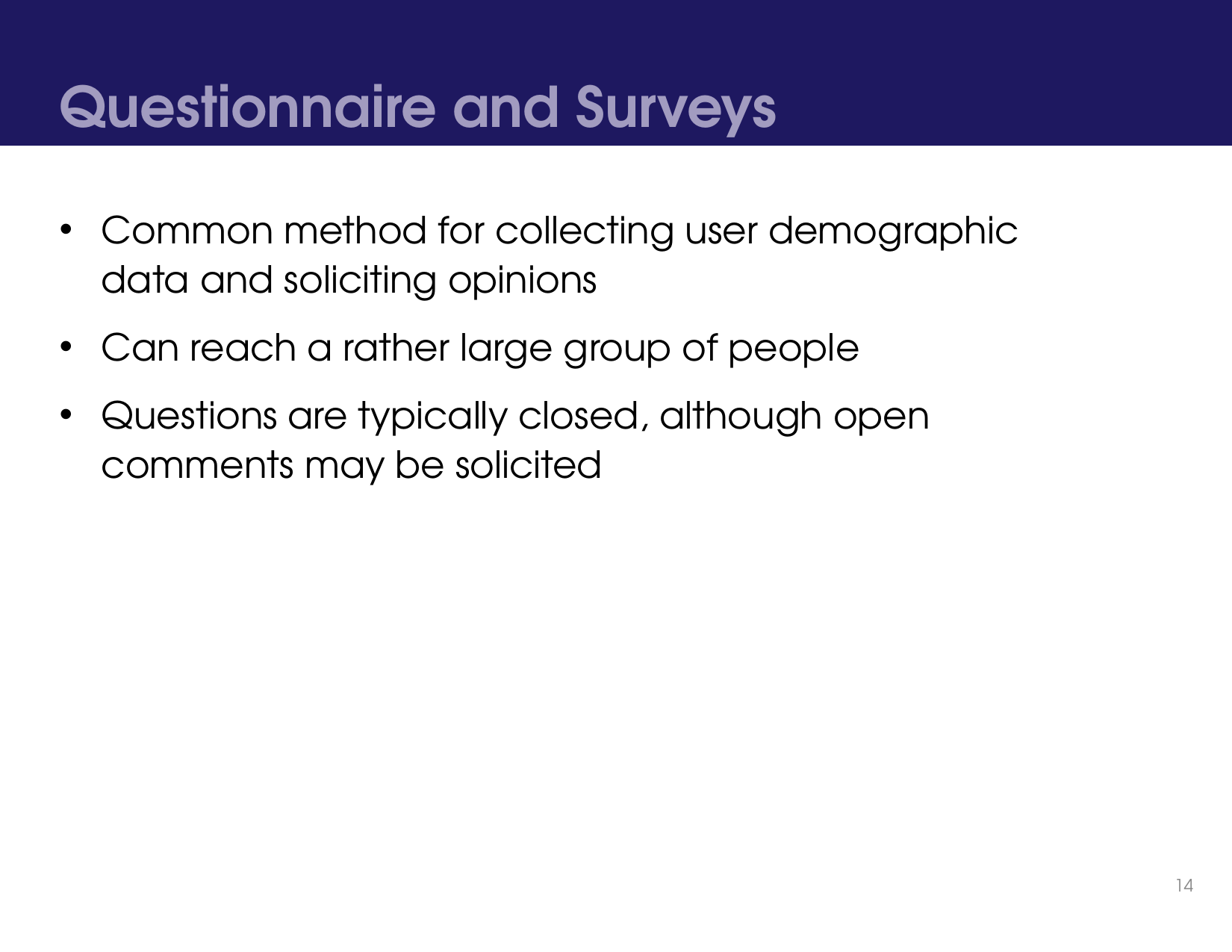

# Questionnaire and Surveys
Common method for collecting user demographic data and soliciting opinions
Can reach a rather large group of people
Questions are typically closed, although open comments may be solicited
14